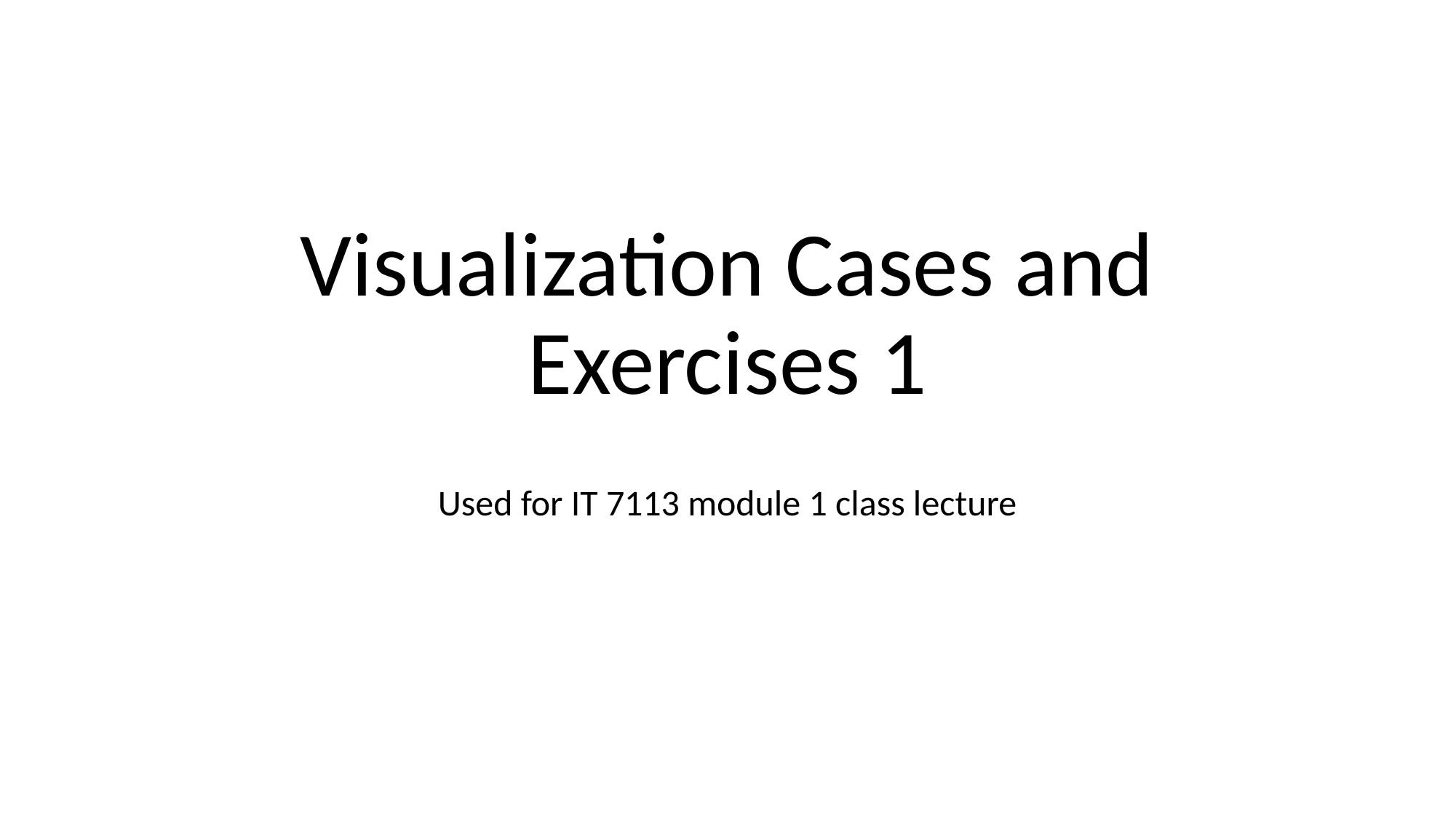

# Visualization Cases and Exercises 1
Used for IT 7113 module 1 class lecture